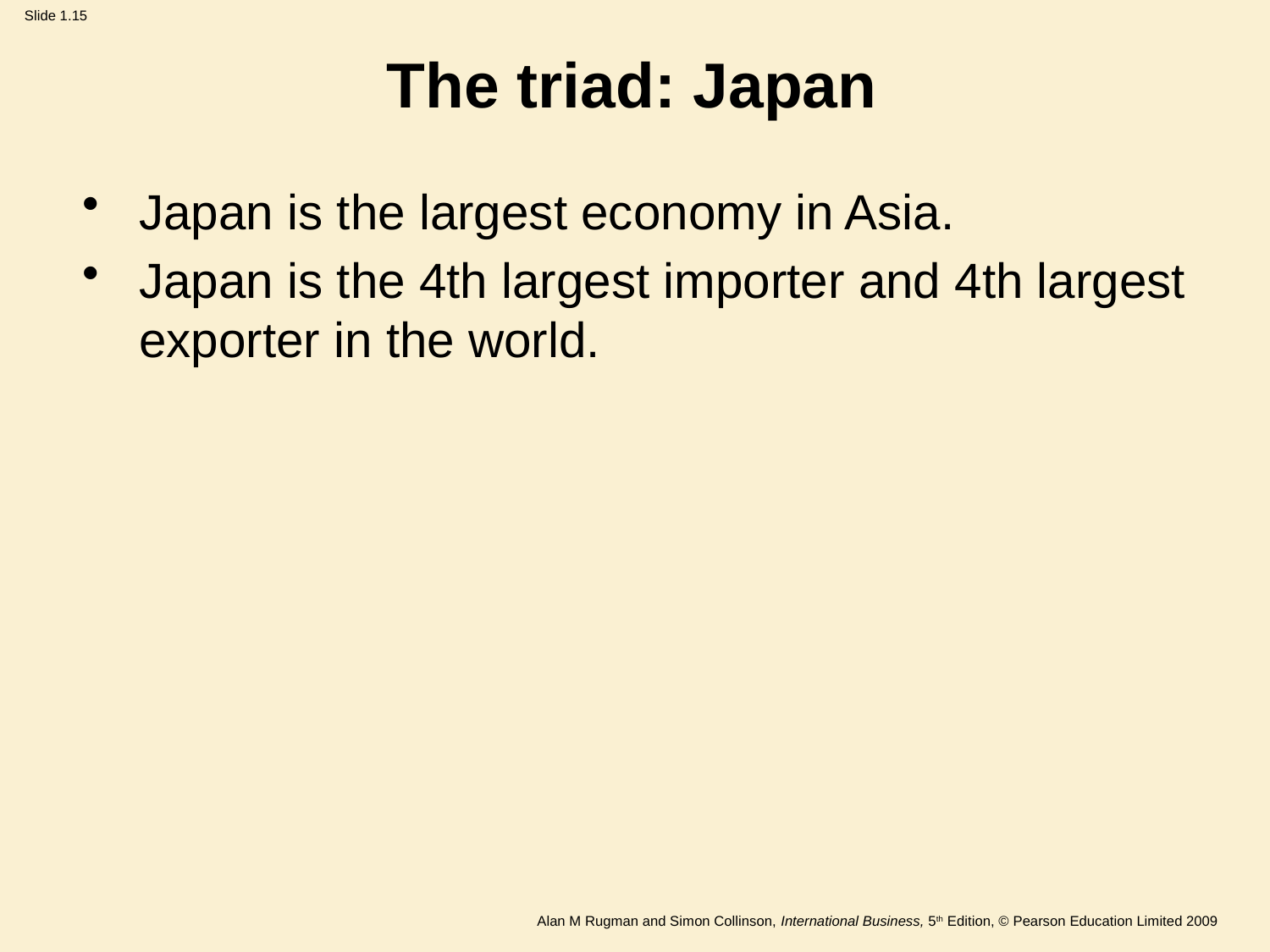

The triad: Japan
Japan is the largest economy in Asia.
Japan is the 4th largest importer and 4th largest exporter in the world.